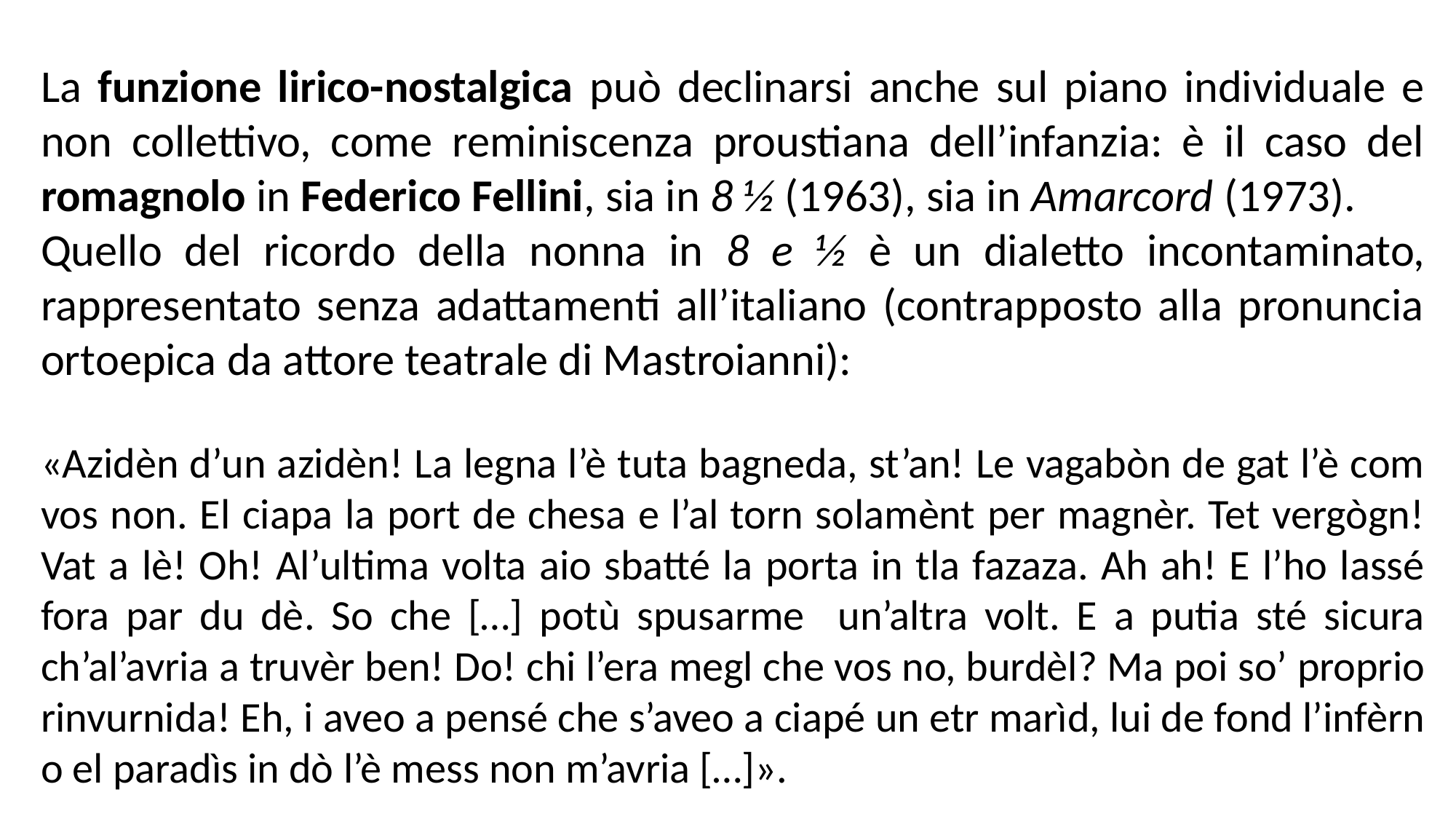

La funzione lirico-nostalgica può declinarsi anche sul piano individuale e non collettivo, come reminiscenza proustiana dell’infanzia: è il caso del romagnolo in Federico Fellini, sia in 8 ½ (1963), sia in Amarcord (1973).
Quello del ricordo della nonna in 8 e ½ è un dialetto incontaminato, rappresentato senza adattamenti all’italiano (contrapposto alla pronuncia ortoepica da attore teatrale di Mastroianni):

«Azidèn d’un azidèn! La legna l’è tuta bagneda, st’an! Le vagabòn de gat l’è com vos non. El ciapa la port de chesa e l’al torn solamènt per magnèr. Tet vergògn! Vat a lè! Oh! Al’ultima volta aio sbatté la porta in tla fazaza. Ah ah! E l’ho lassé fora par du dè. So che […] potù spusarme  un’altra volt. E a putia sté sicura ch’al’avria a truvèr ben! Do! chi l’era megl che vos no, burdèl? Ma poi so’ proprio rinvurnida! Eh, i aveo a pensé che s’aveo a ciapé un etr marìd, lui de fond l’infèrn o el paradìs in dò l’è mess non m’avria […]».